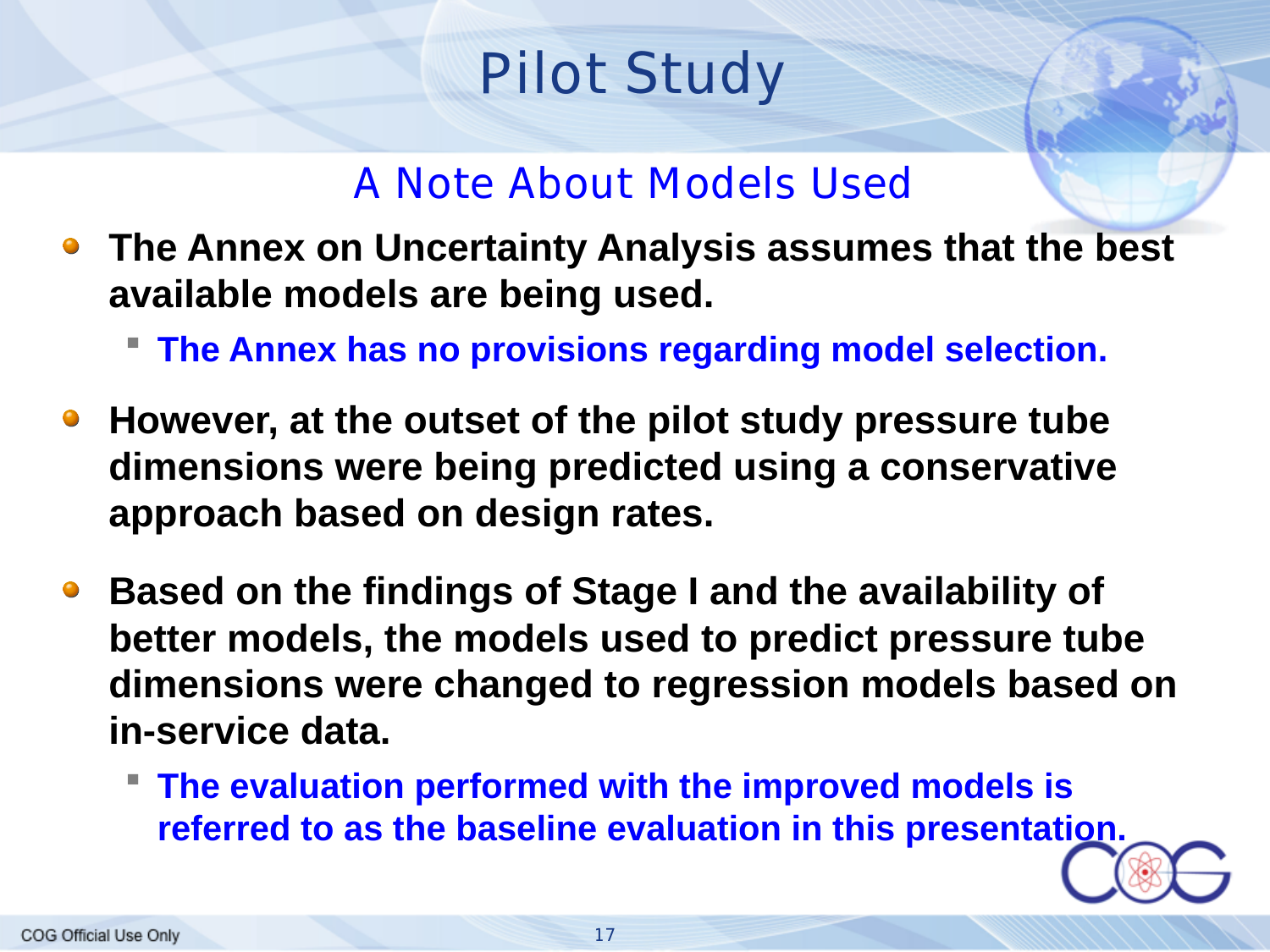

Pilot Study

The Annex on Uncertainty Analysis assumes that the best available models are being used.
The Annex has no provisions regarding model selection.
However, at the outset of the pilot study pressure tube dimensions were being predicted using a conservative approach based on design rates.
Based on the findings of Stage I and the availability of better models, the models used to predict pressure tube dimensions were changed to regression models based on in-service data.
The evaluation performed with the improved models is referred to as the baseline evaluation in this presentation.

A Note About Models Used